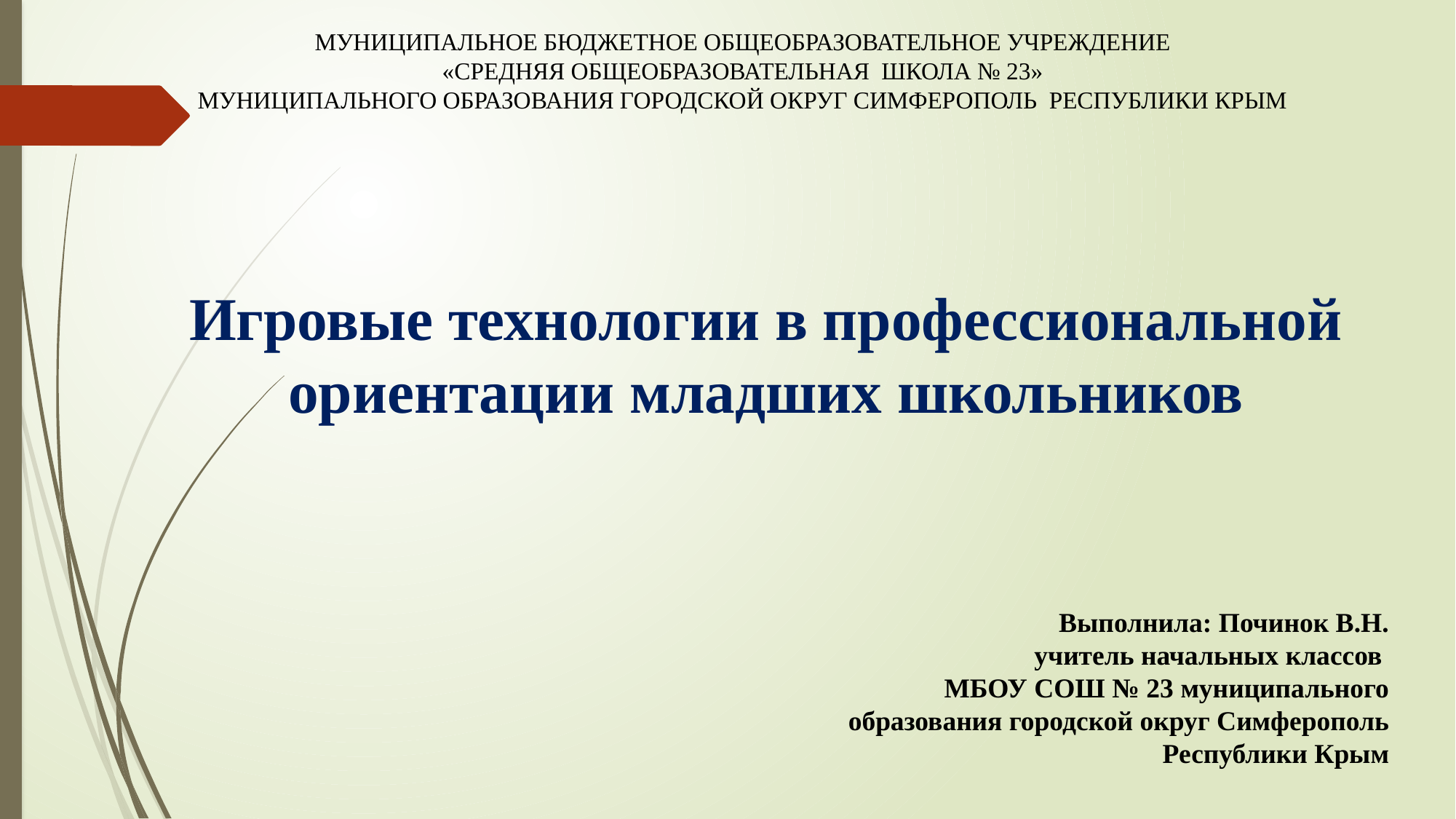

МУНИЦИПАЛЬНОЕ БЮДЖЕТНОЕ ОБЩЕОБРАЗОВАТЕЛЬНОЕ УЧРЕЖДЕНИЕ
«СРЕДНЯЯ ОБЩЕОБРАЗОВАТЕЛЬНАЯ  ШКОЛА № 23»
МУНИЦИПАЛЬНОГО ОБРАЗОВАНИЯ ГОРОДСКОЙ ОКРУГ СИМФЕРОПОЛЬ  РЕСПУБЛИКИ КРЫМ

Игровые технологии в профессиональной ориентации младших школьников
    Выполнила: Починок В.Н.
учитель начальных классов
МБОУ СОШ № 23 муниципального образования городской округ Симферополь Республики Крым